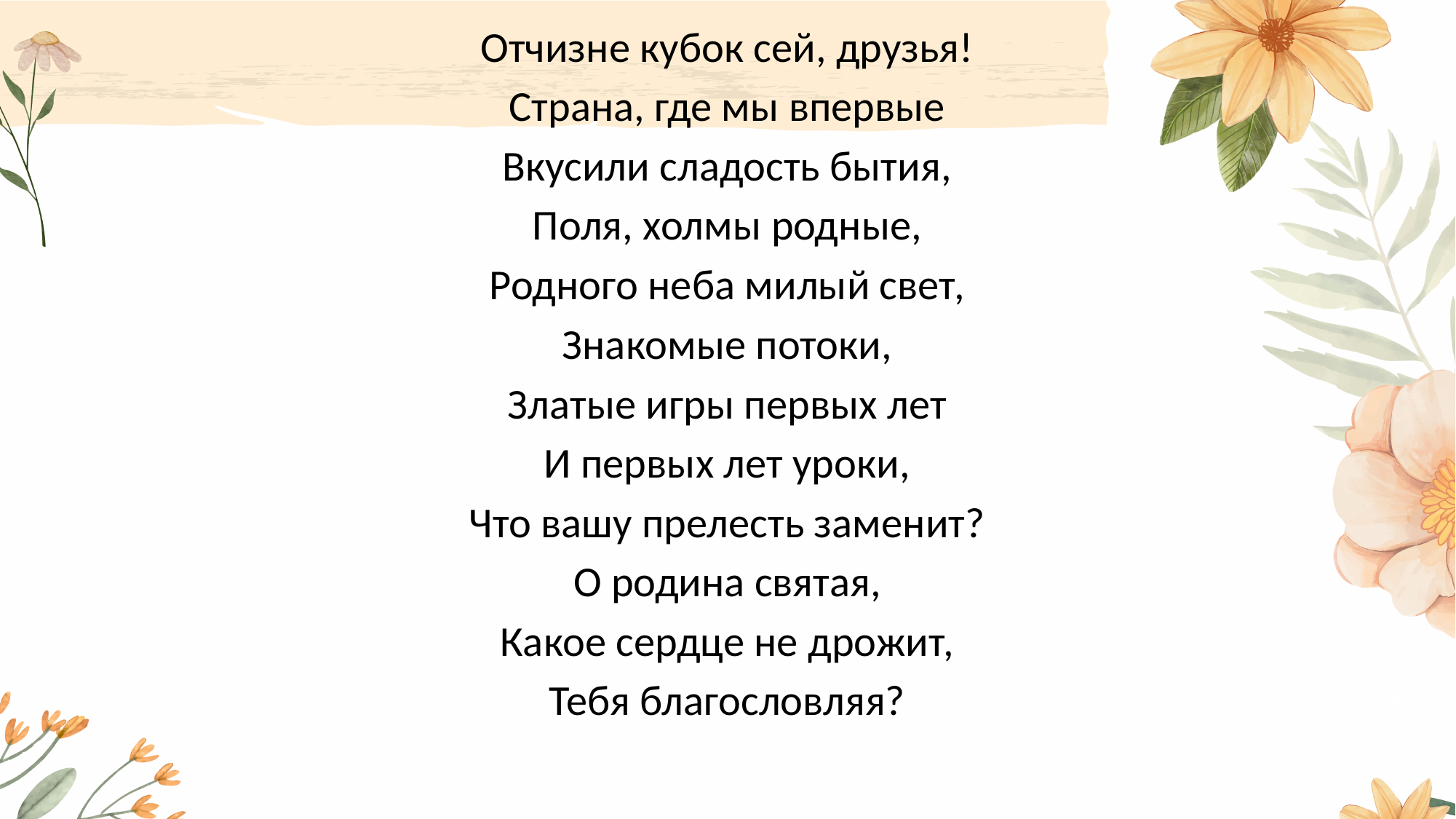

Отчизне кубок сей, друзья!
Страна, где мы впервые
Вкусили сладость бытия,
Поля, холмы родные,
Родного неба милый свет,
Знакомые потоки,
Златые игры первых лет
И первых лет уроки,
Что вашу прелесть заменит?
О родина святая,
Какое сердце не дрожит,
Тебя благословляя?